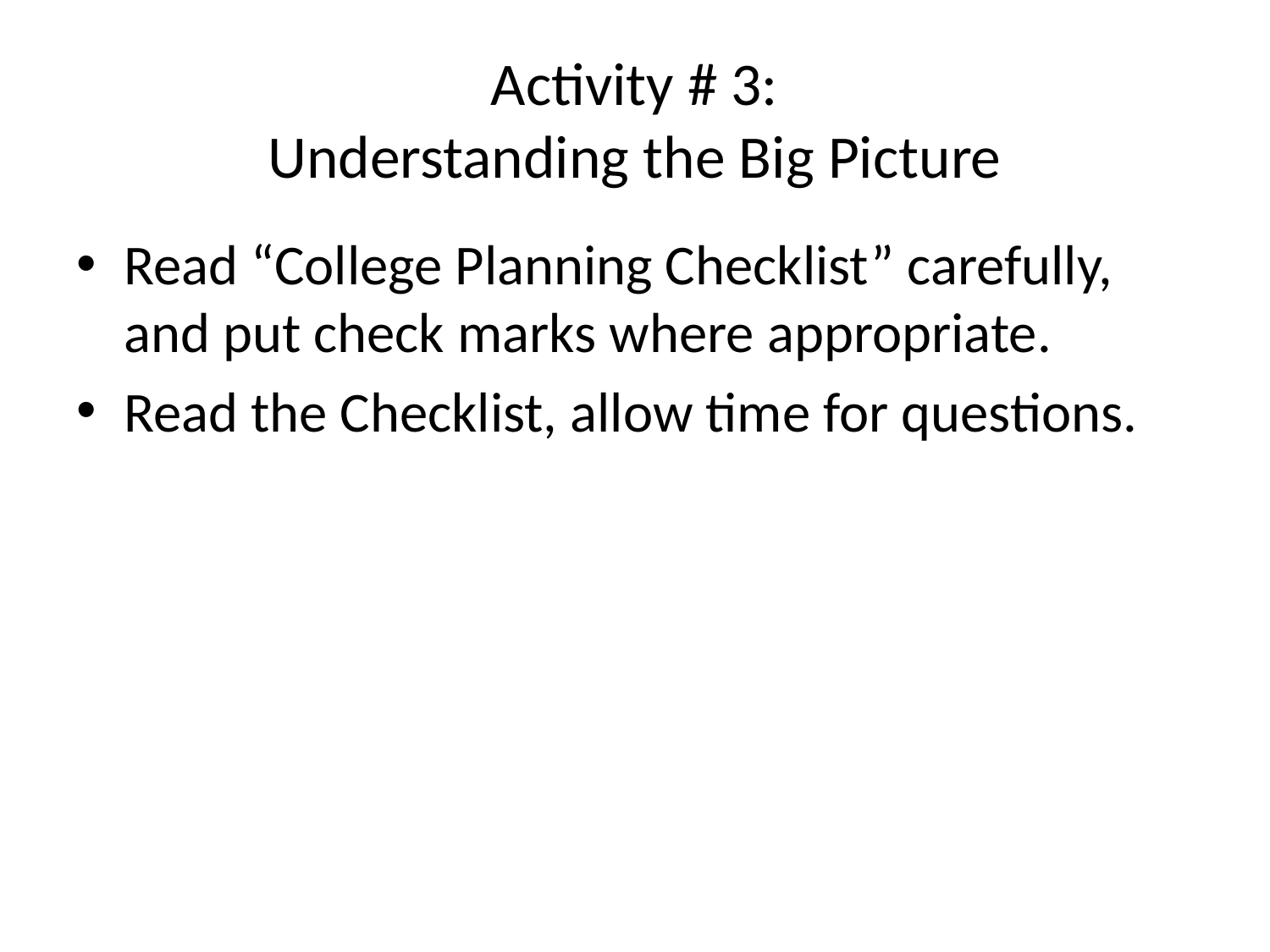

# Activity # 3: Understanding the Big Picture
Read “College Planning Checklist” carefully, and put check marks where appropriate.
Read the Checklist, allow time for questions.